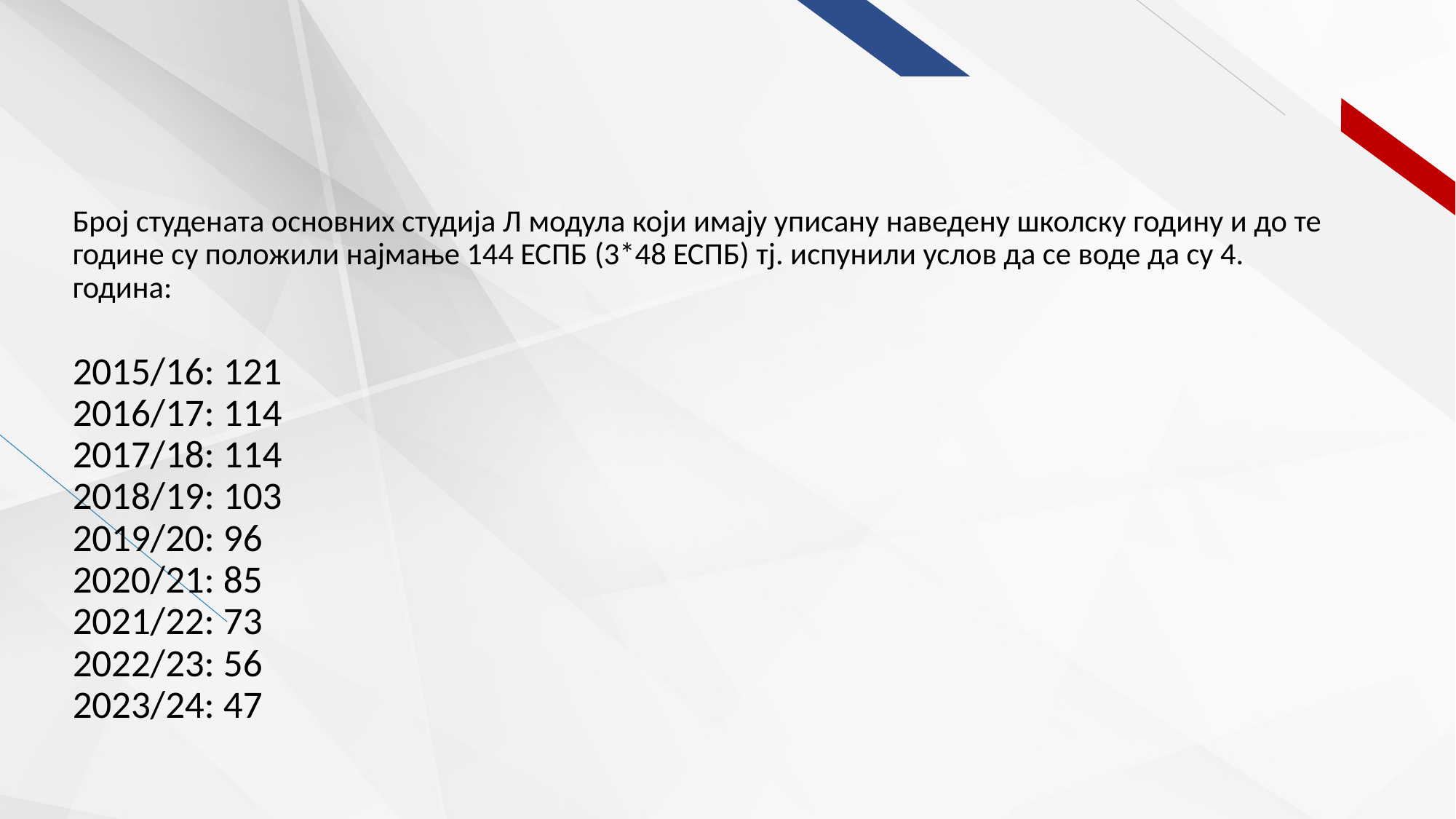

Број студената основних студија Л модула који имају уписану наведену школску годину и до те године су положили најмање 144 ЕСПБ (3*48 ЕСПБ) тј. испунили услов да се воде да су 4. година:
2015/16: 121
2016/17: 114
2017/18: 114
2018/19: 103
2019/20: 96
2020/21: 85
2021/22: 73
2022/23: 56
2023/24: 47